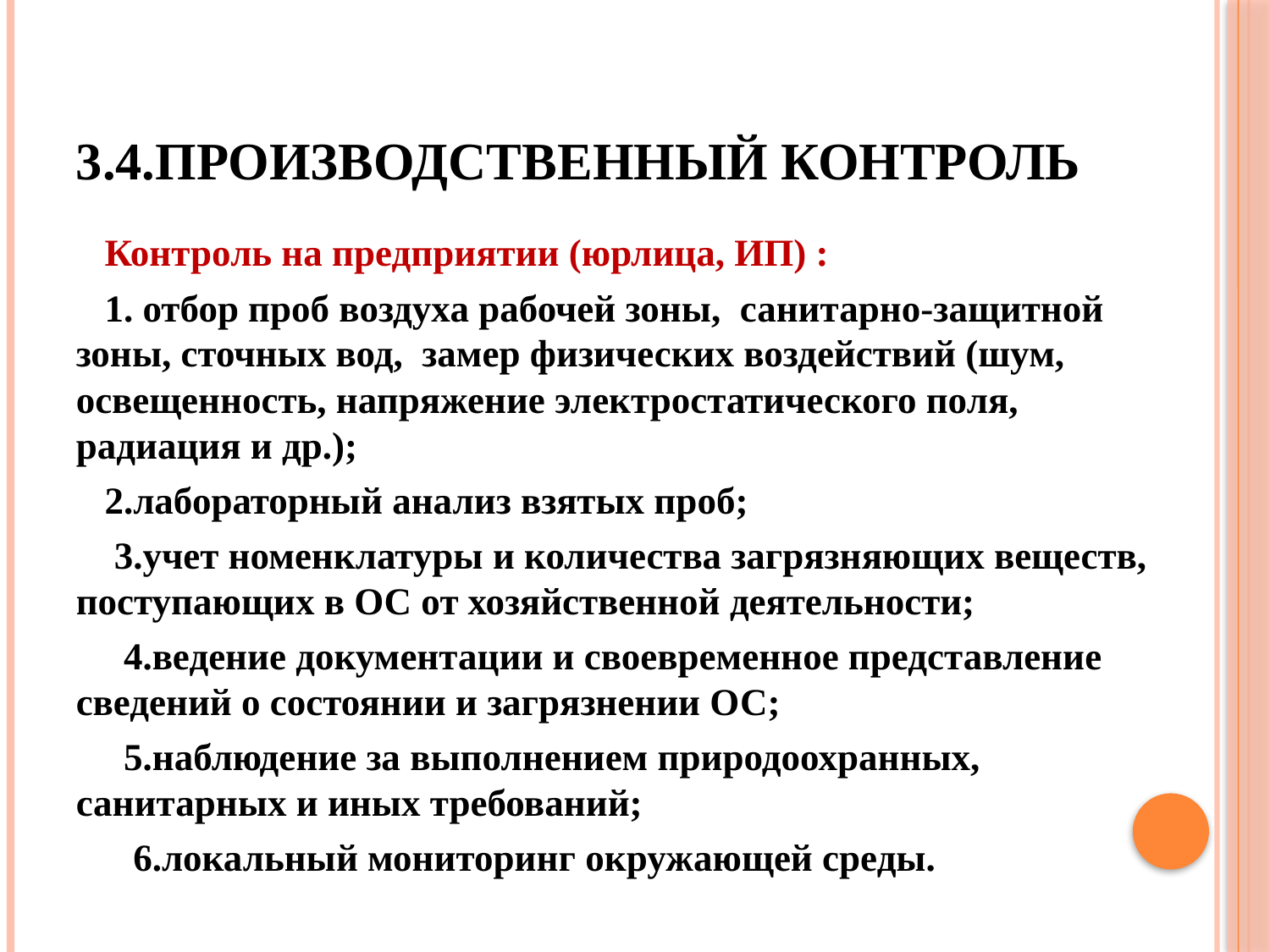

# 3.4.Производственный контроль
   Контроль на предприятии (юрлица, ИП) :
   1. отбор проб воздуха рабочей зоны,  санитарно-защитной зоны, сточных вод,  замер физических воздействий (шум, освещенность, напряжение электростатического поля, радиация и др.);
   2.лабораторный анализ взятых проб;
    3.учет номенклатуры и количества загрязняющих веществ, поступающих в ОС от хозяйственной деятельности;
     4.ведение документации и своевременное представление сведений о состоянии и загрязнении ОС;
     5.наблюдение за выполнением природоохранных, санитарных и иных требований;
      6.локальный мониторинг окружающей среды.